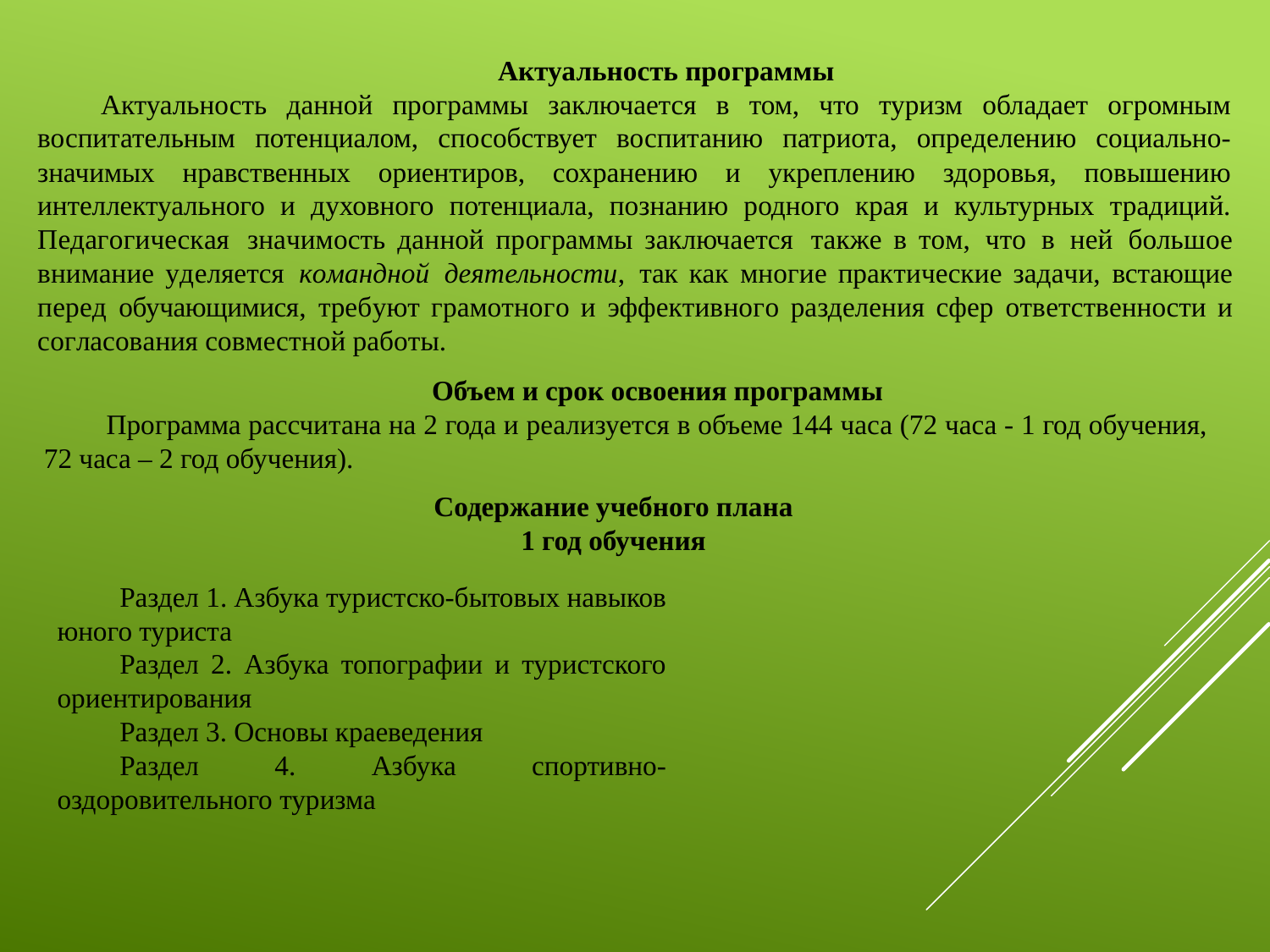

Актуальность программы
Актуальность данной программы заключается в том, что туризм обладает огромным воспитательным потенциалом, способствует воспитанию патриота, определению социально-значимых нравственных ориентиров, сохранению и укреплению здоровья, повышению интеллектуального и духовного потенциала, познанию родного края и культурных традиций. Педагогическая значимость данной программы заключается также в том, что в ней большое внимание уделяется командной деятельности, так как многие практические задачи, встающие перед обучающимися, требуют грамотного и эффективного разделения сфер ответственности и согласования совместной работы.
Объем и срок освоения программы
Программа рассчитана на 2 года и реализуется в объеме 144 часа (72 часа - 1 год обучения, 72 часа – 2 год обучения).

Содержание учебного плана
1 год обучения
Раздел 1. Азбука туристско-бытовых навыков юного туриста
Раздел 2. Азбука топографии и туристского ориентирования
Раздел 3. Основы краеведения
Раздел 4. Азбука спортивно-оздоровительного туризма